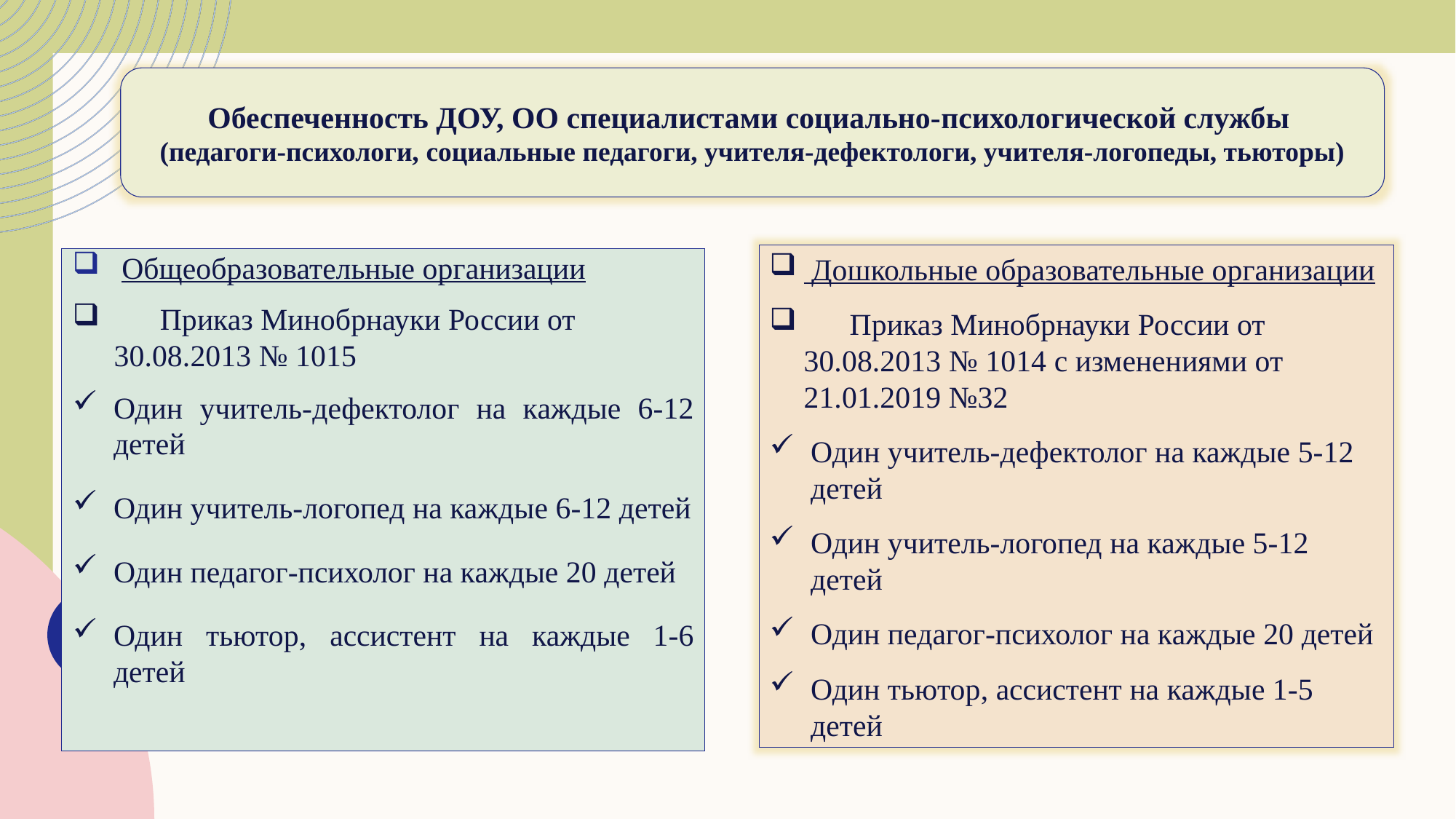

Обеспеченность ДОУ, ОО специалистами социально-­психологической службы
(педагоги-психологи, социальные педагоги, учителя-дефектологи, учителя-логопеды, тьюторы)
 Дошкольные образовательные организации
      Приказ Минобрнауки России от 30.08.2013 № 1014 с изменениями от 21.01.2019 №32
Один учитель-дефектолог на каждые 5-12 детей
Один учитель-логопед на каждые 5-12 детей
Один педагог-психолог на каждые 20 детей
Один тьютор, ассистент на каждые 1-5 детей
 Общеобразовательные организации
      Приказ Минобрнауки России от 30.08.2013 № 1015
Один учитель-дефектолог на каждые 6-12 детей
Один учитель-логопед на каждые 6-12 детей
Один педагог-психолог на каждые 20 детей
Один тьютор, ассистент на каждые 1-6 детей